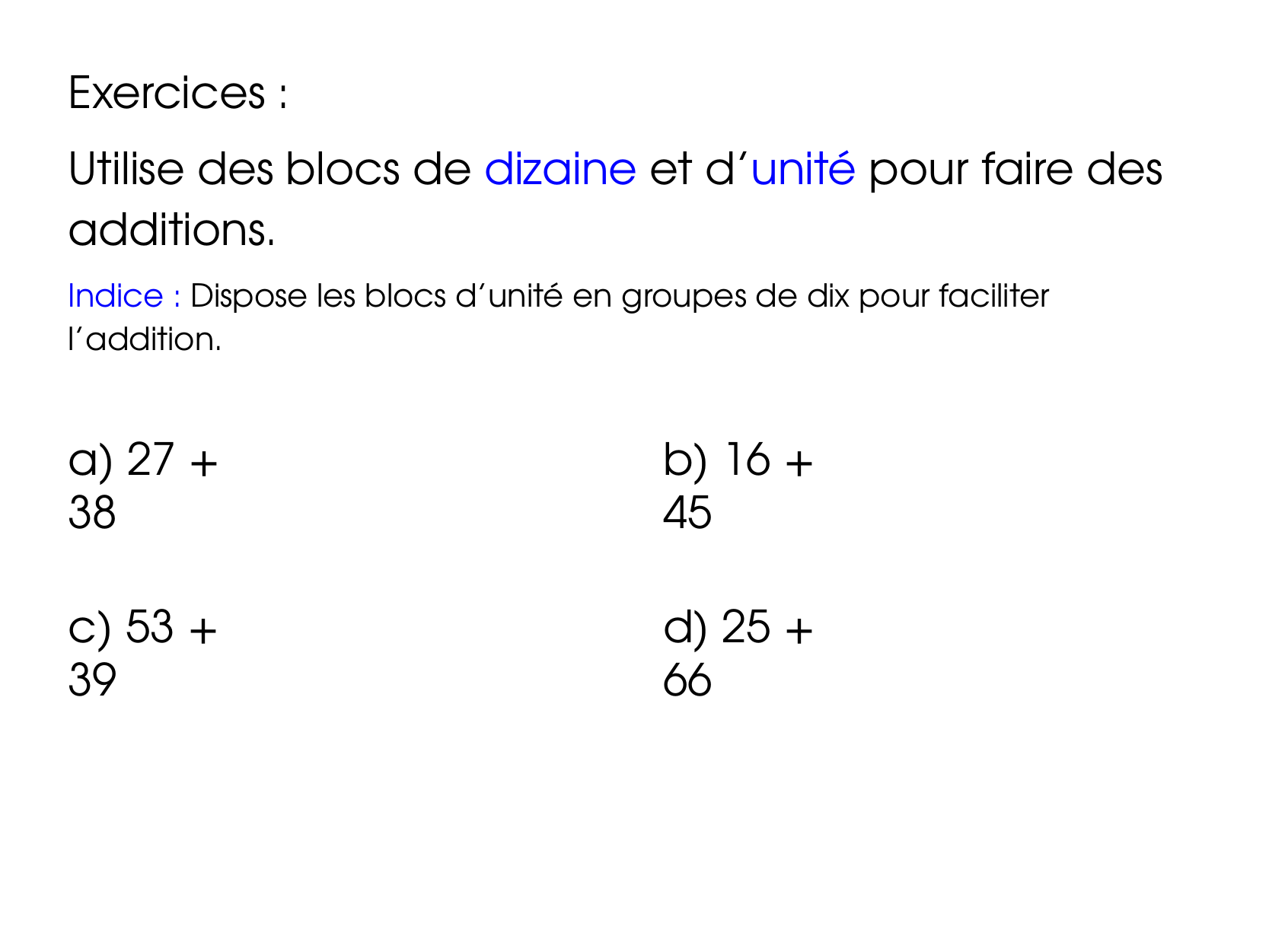

Exercices :
Utilise des blocs de dizaine et d’unité pour faire des additions.
Indice : Dispose les blocs d’unité en groupes de dix pour faciliter l’addition.
a) 27 + 38
b) 16 + 45
c) 53 + 39
d) 25 + 66